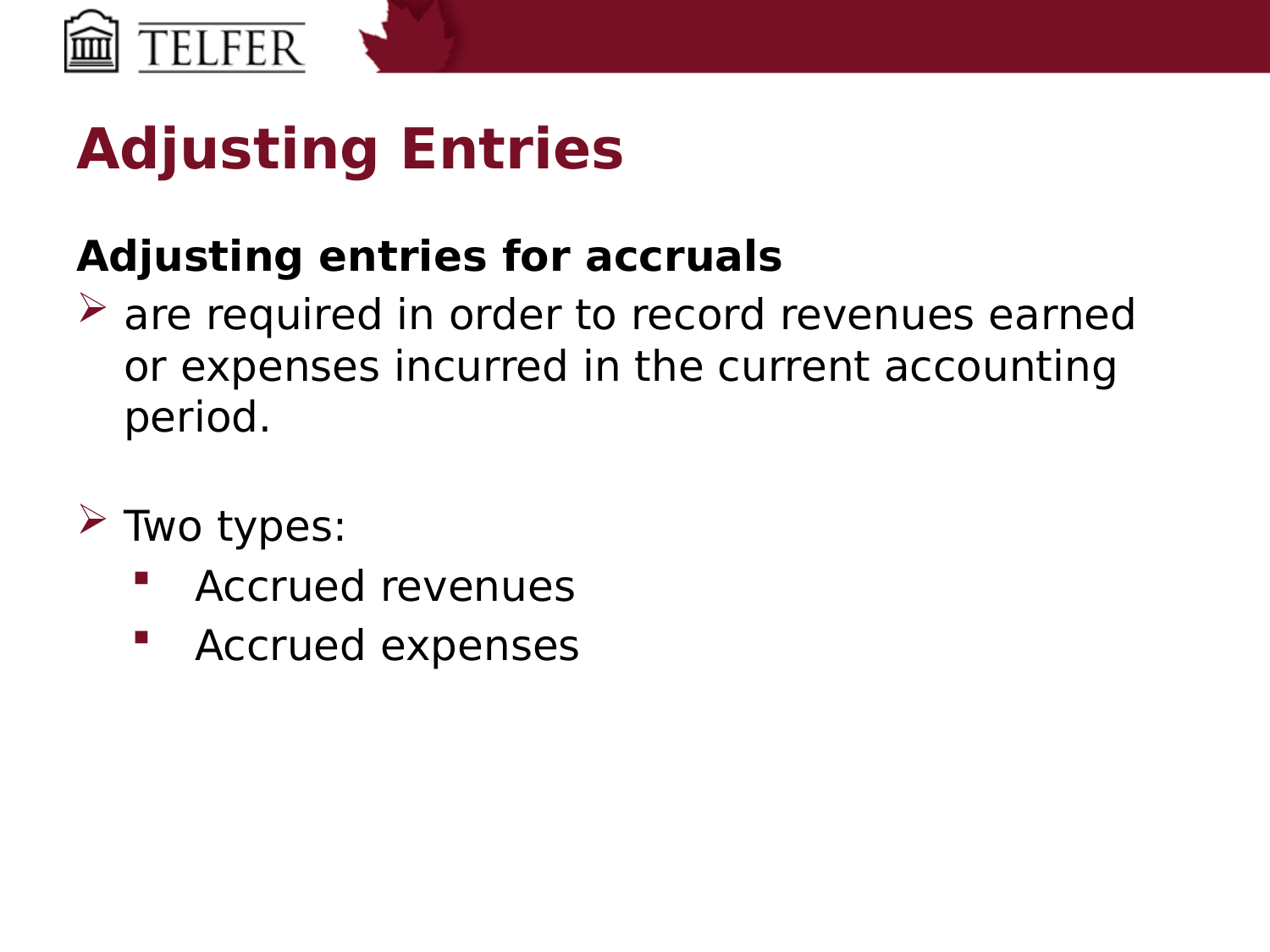

# Adjusting Entries
Adjusting entries for accruals
are required in order to record revenues earned or expenses incurred in the current accounting period.

Two types:
Accrued revenues
Accrued expenses